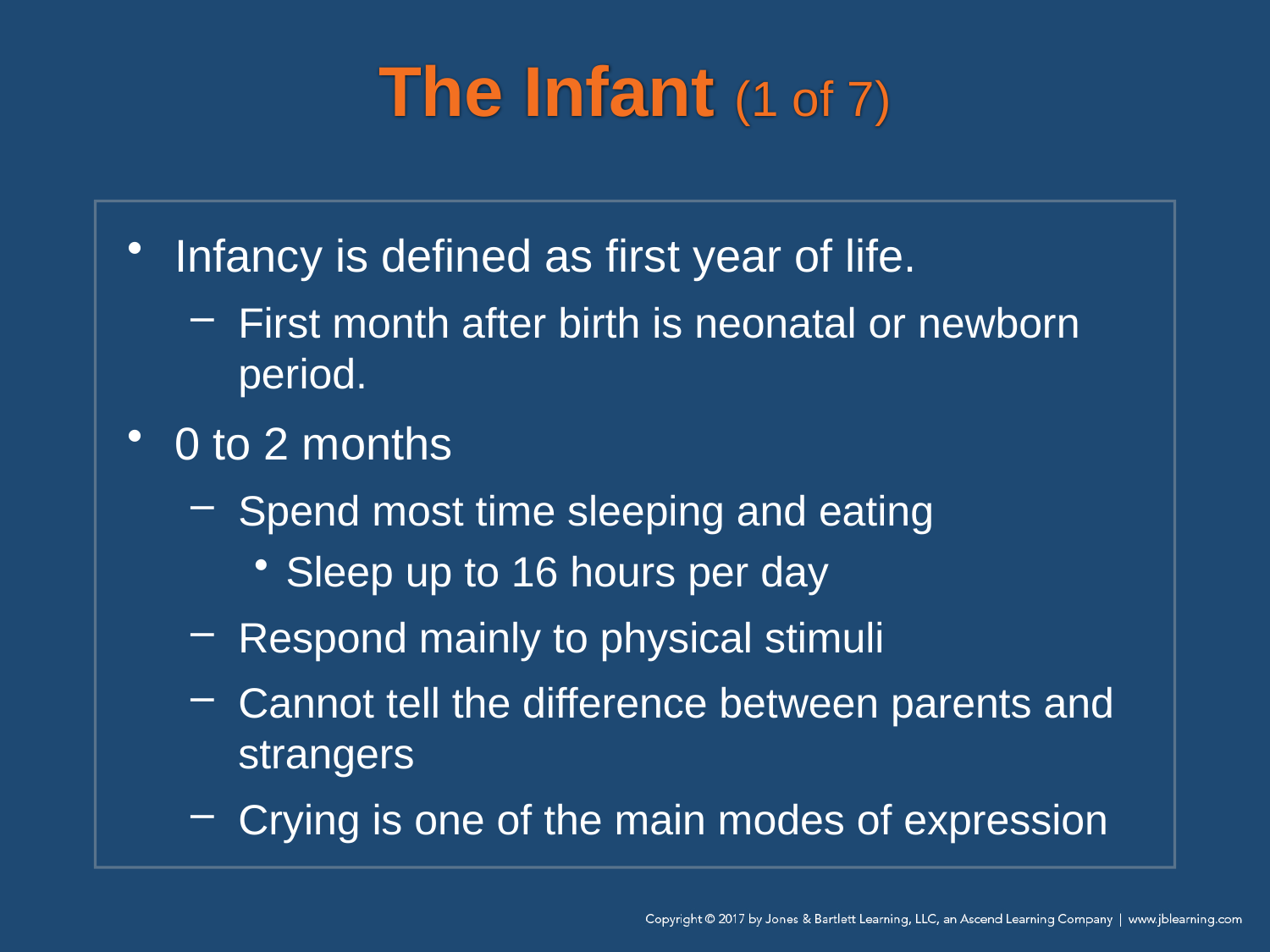

# The Infant (1 of 7)
Infancy is defined as first year of life.
First month after birth is neonatal or newborn period.
0 to 2 months
Spend most time sleeping and eating
Sleep up to 16 hours per day
Respond mainly to physical stimuli
Cannot tell the difference between parents and strangers
Crying is one of the main modes of expression